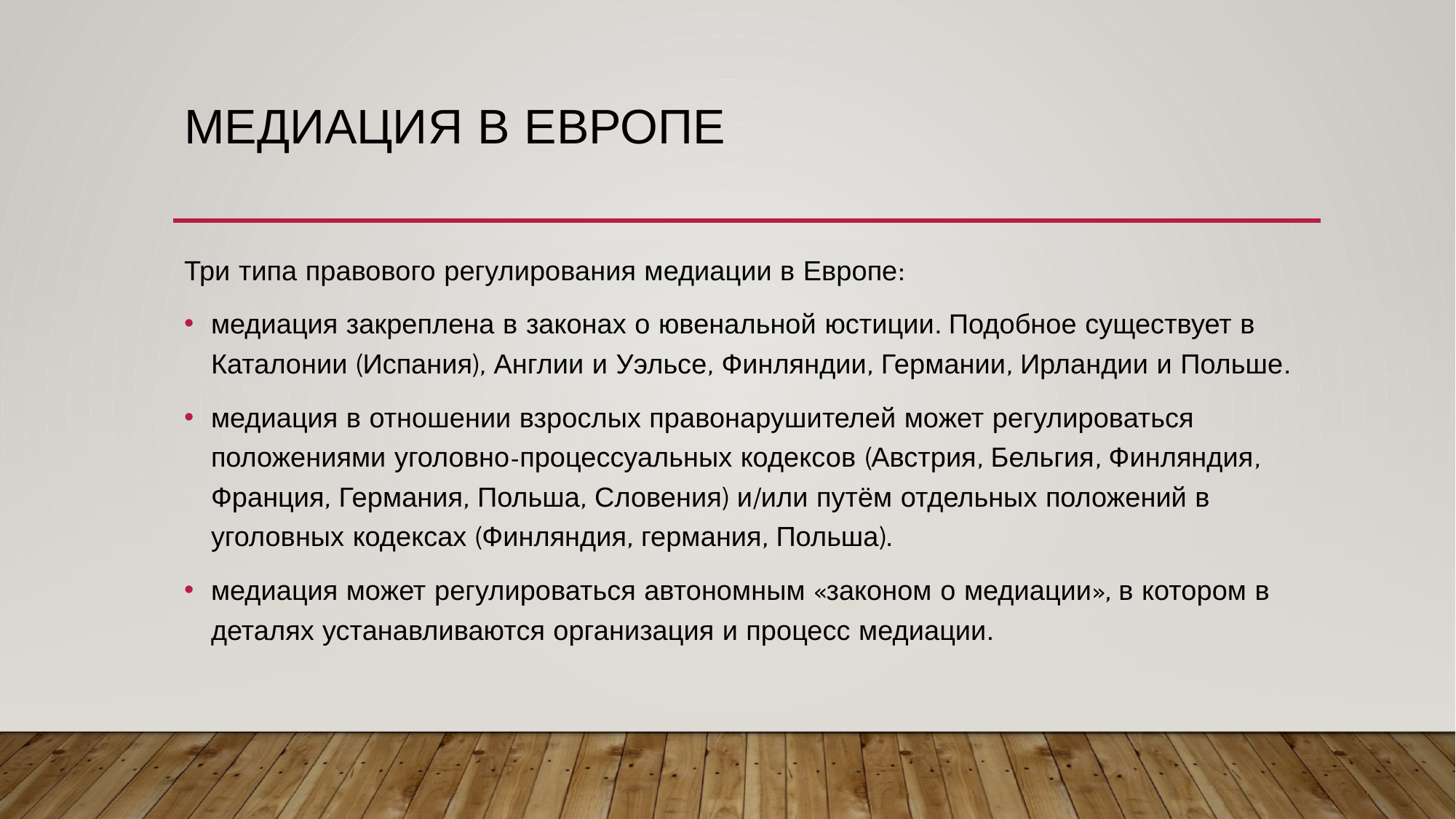

# Медиация в Европе
Три типа правового регулирования медиации в Европе:
медиация закреплена в законах о ювенальной юстиции. Подобное существует в Каталонии (Испания), Англии и Уэльсе, Финляндии, Германии, Ирландии и Польше.
медиация в отношении взрослых правонарушителей может регулироваться положениями уголовно-процессуальных кодексов (Австрия, Бельгия, Финляндия, Франция, Германия, Польша, Словения) и/или путём отдельных положений в уголовных кодексах (Финляндия, германия, Польша).
медиация может регулироваться автономным «законом о медиации», в котором в деталях устанавливаются организация и процесс медиации.